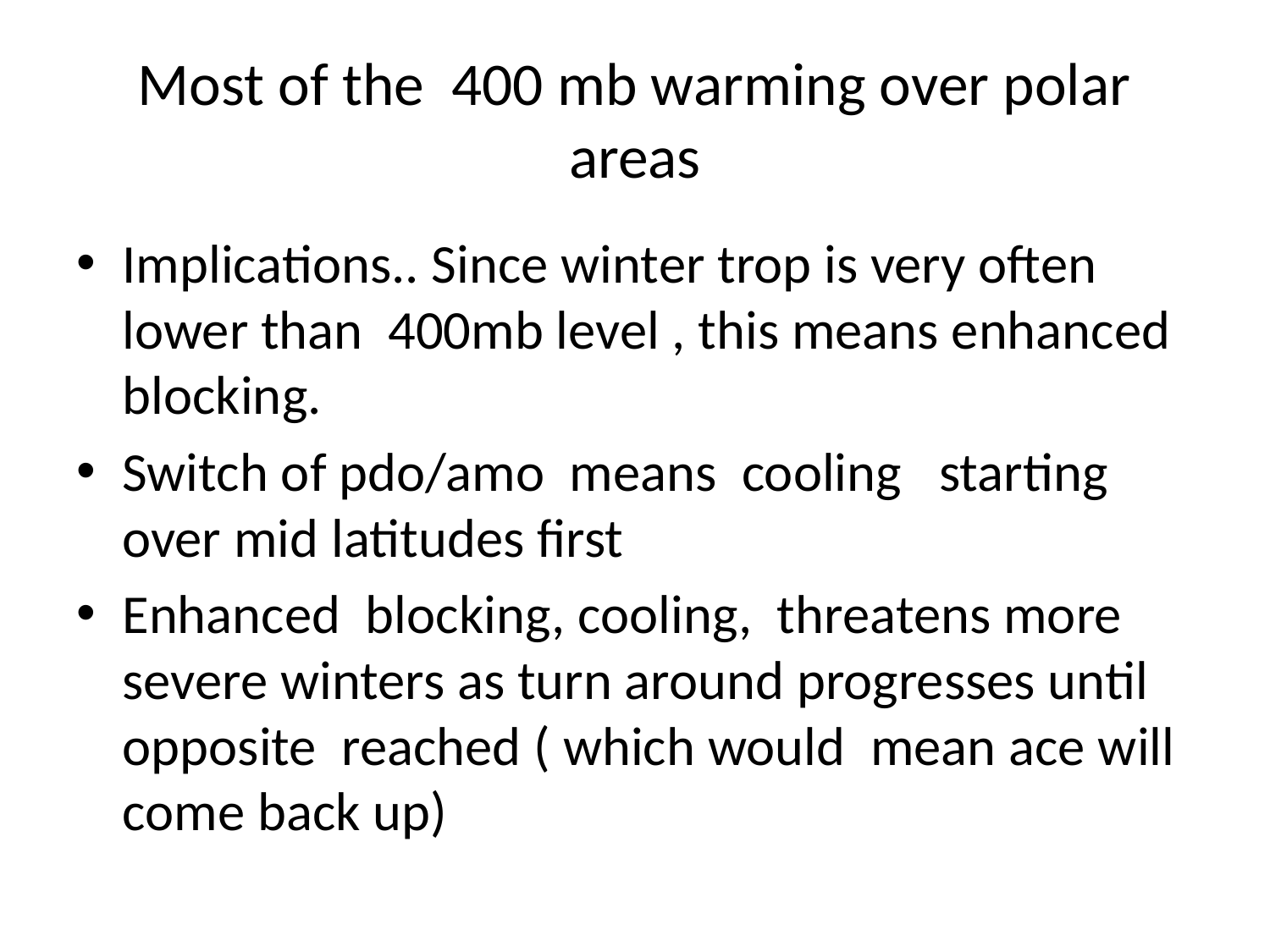

# Most of the  400 mb warming over polar areas
Implications.. Since winter trop is very often lower than  400mb level , this means enhanced  blocking.
Switch of pdo/amo  means  cooling   starting over mid latitudes first
Enhanced  blocking, cooling,  threatens more severe winters as turn around progresses until opposite  reached ( which would  mean ace will come back up)